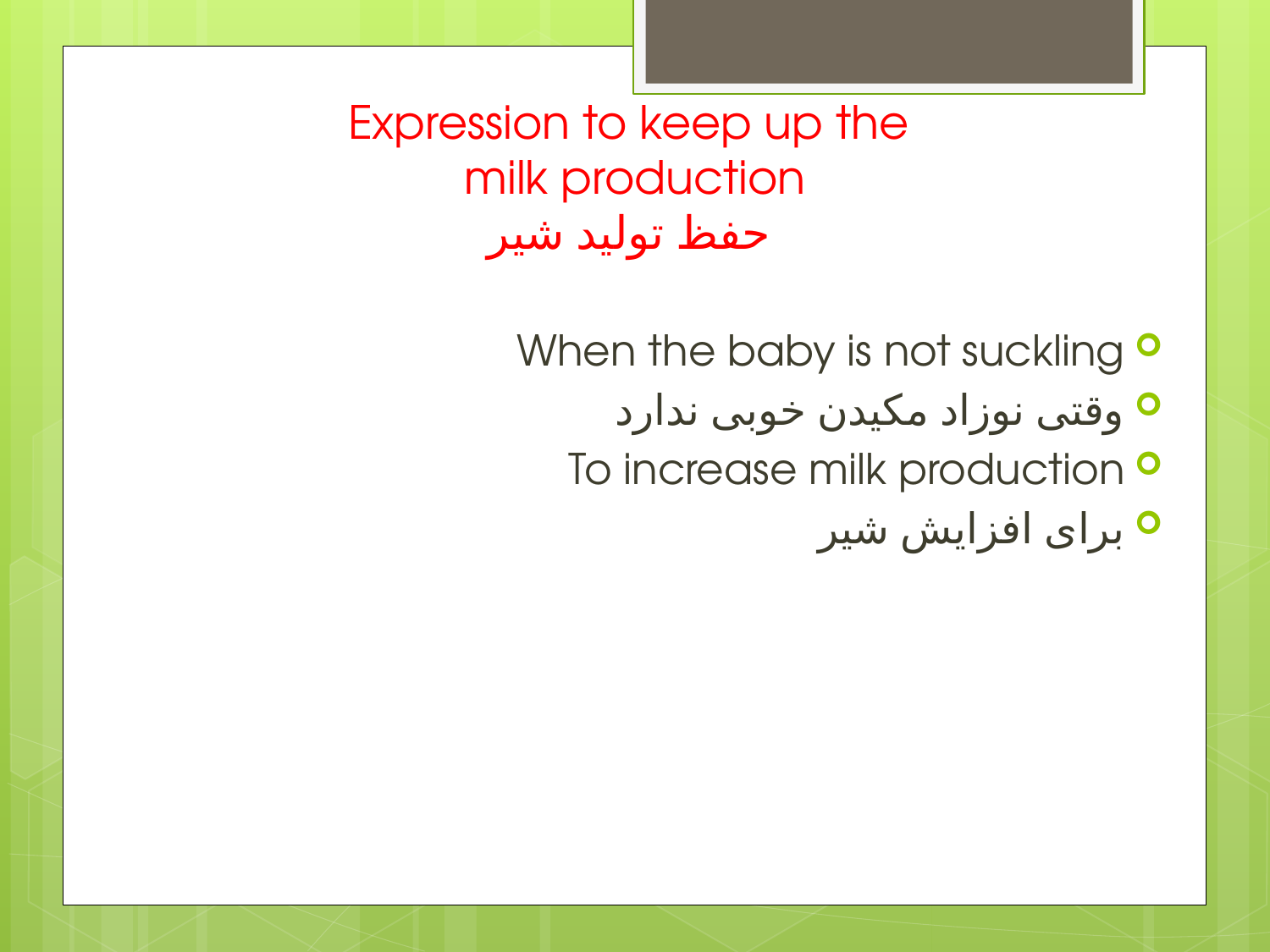

# Expression to keep up the milk production حفظ تولید شیر
When the baby is not suckling
وقتی نوزاد مکیدن خوبی ندارد
To increase milk production
برای افزایش شیر